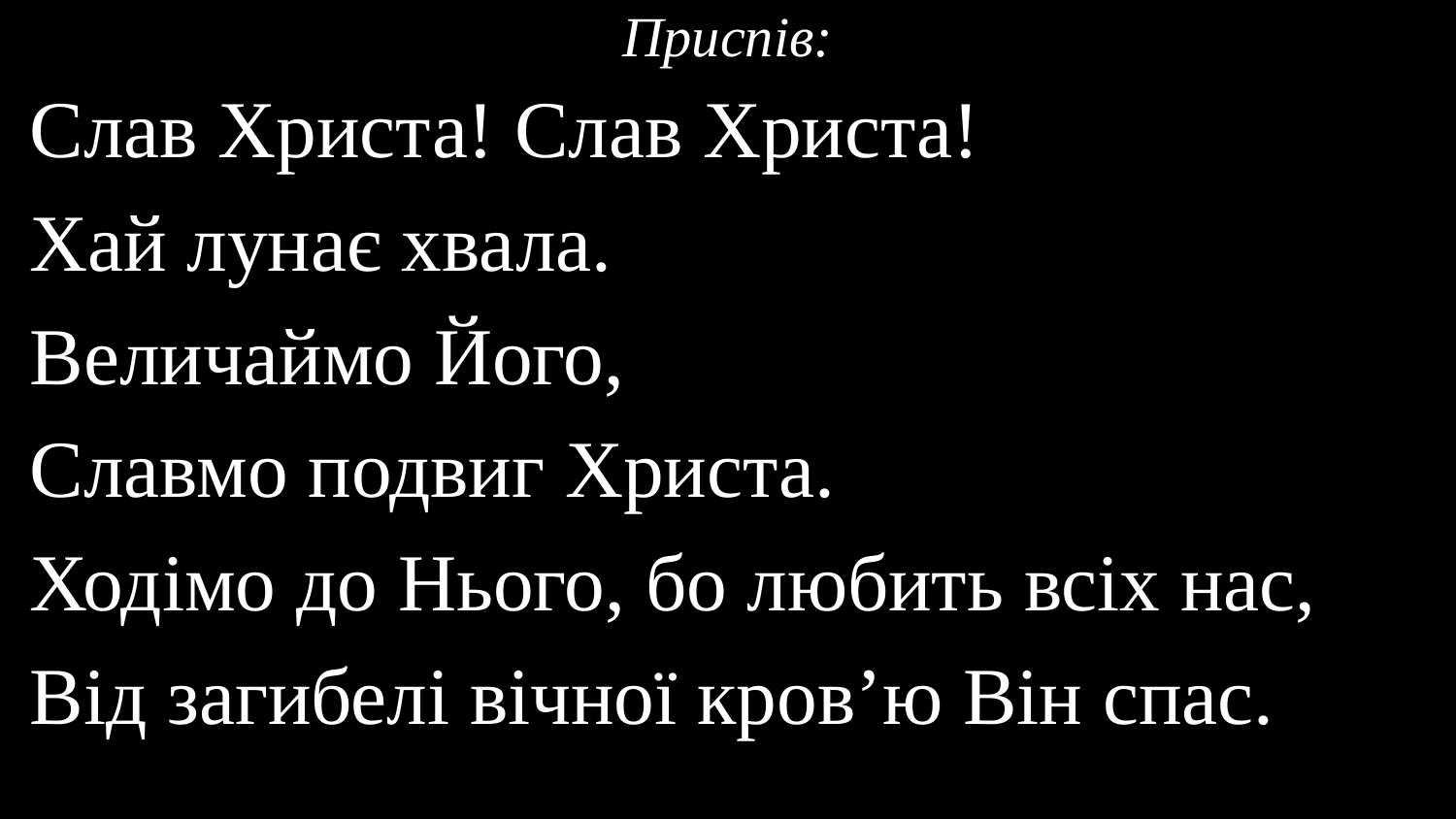

# Приспів:

Слав Христа! Слав Христа!
Хай лунає хвала.
Величаймо Його,
Славмо подвиг Христа.
Ходімо до Нього, бо любить всіх нас,
Від загибелі вічної кров’ю Він спас.